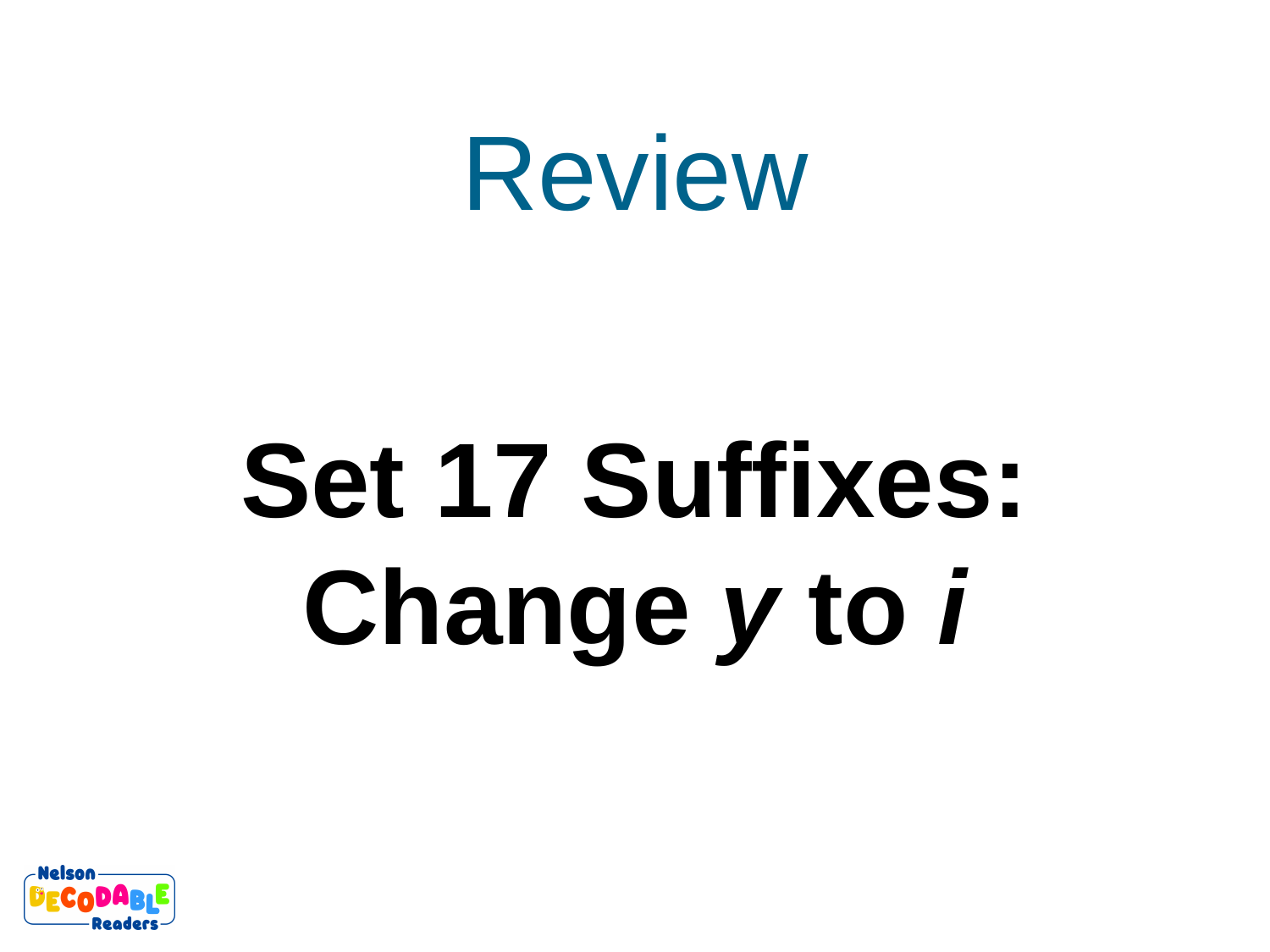

Review
Set 17 Suffixes:
Change y to i